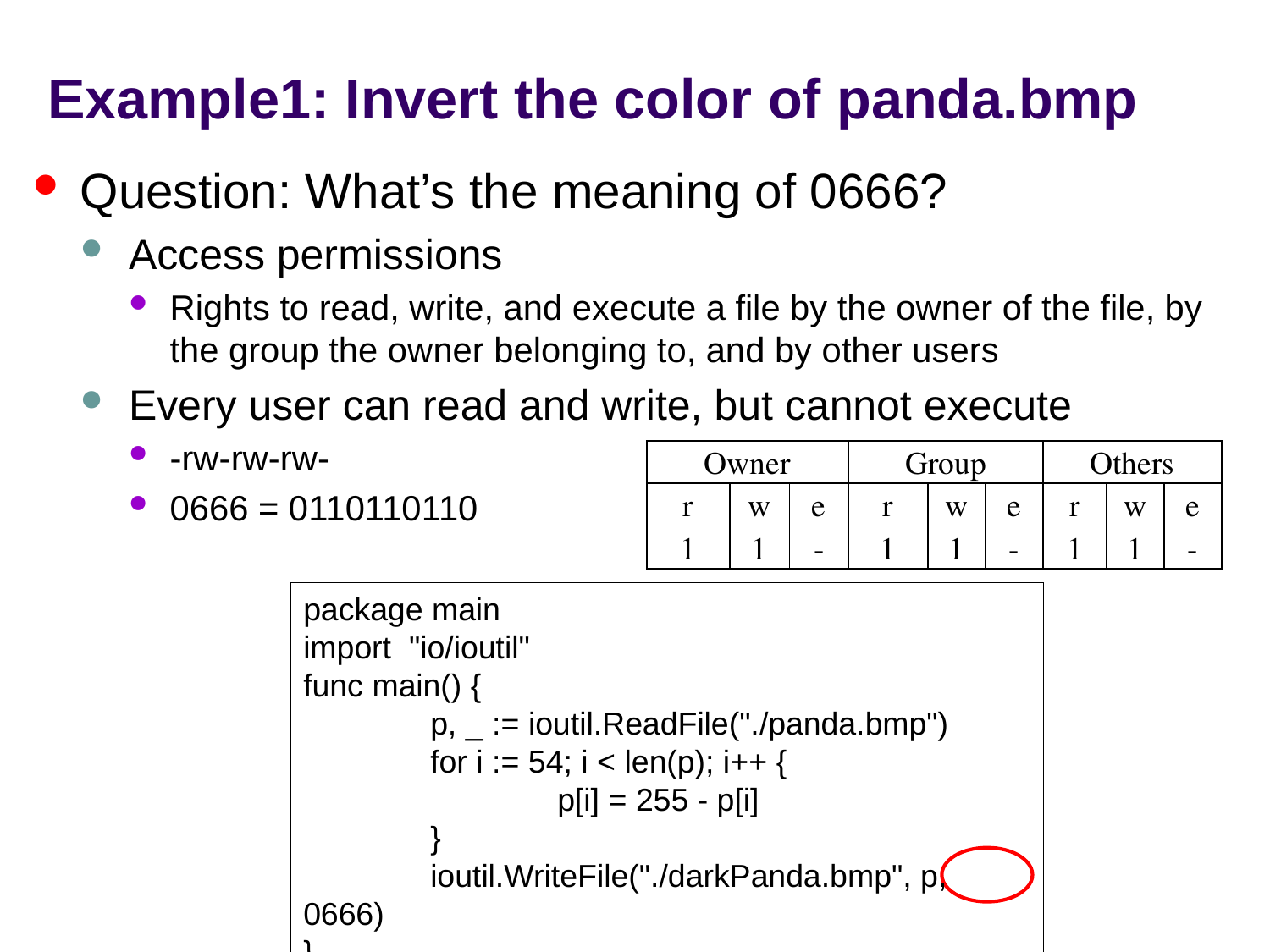

# Example1: Invert the color of panda.bmp
Question: What’s the meaning of 0666?
Access permissions
Rights to read, write, and execute a file by the owner of the file, by the group the owner belonging to, and by other users
Every user can read and write, but cannot execute
-rw-rw-rw-
0666 = 0110110110

| Owner |  |  | Group |  |  | Others |  |  |
| --- | --- | --- | --- | --- | --- | --- | --- | --- |
| r | w | e | r | w | e | r | w | e |
| 1 | 1 | - | 1 | 1 | - | 1 | 1 | - |
package main
import  "io/ioutil"
func main() {
	p, _ := ioutil.ReadFile("./panda.bmp")
	for i := 54; i < len(p); i++ {
		p[i] = 255 - p[i]
	}
	ioutil.WriteFile("./darkPanda.bmp", p, 0666)
}